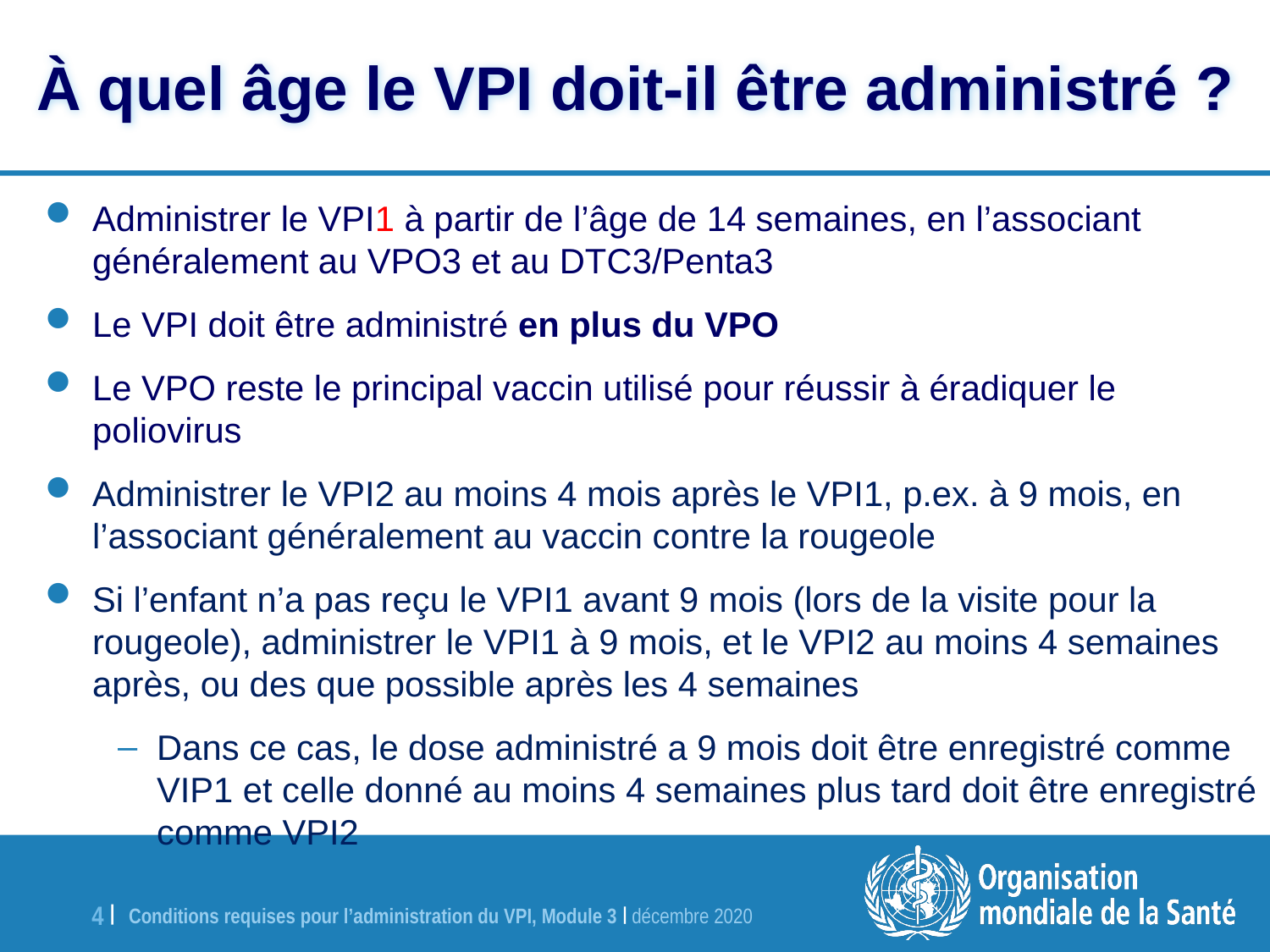

À quel âge le VPI doit-il être administré ?
Administrer le VPI1 à partir de l’âge de 14 semaines, en l’associant généralement au VPO3 et au DTC3/Penta3
Le VPI doit être administré en plus du VPO
Le VPO reste le principal vaccin utilisé pour réussir à éradiquer le poliovirus
Administrer le VPI2 au moins 4 mois après le VPI1, p.ex. à 9 mois, en l’associant généralement au vaccin contre la rougeole
Si l’enfant n’a pas reçu le VPI1 avant 9 mois (lors de la visite pour la rougeole), administrer le VPI1 à 9 mois, et le VPI2 au moins 4 semaines après, ou des que possible après les 4 semaines
Dans ce cas, le dose administré a 9 mois doit être enregistré comme VIP1 et celle donné au moins 4 semaines plus tard doit être enregistré comme VPI2